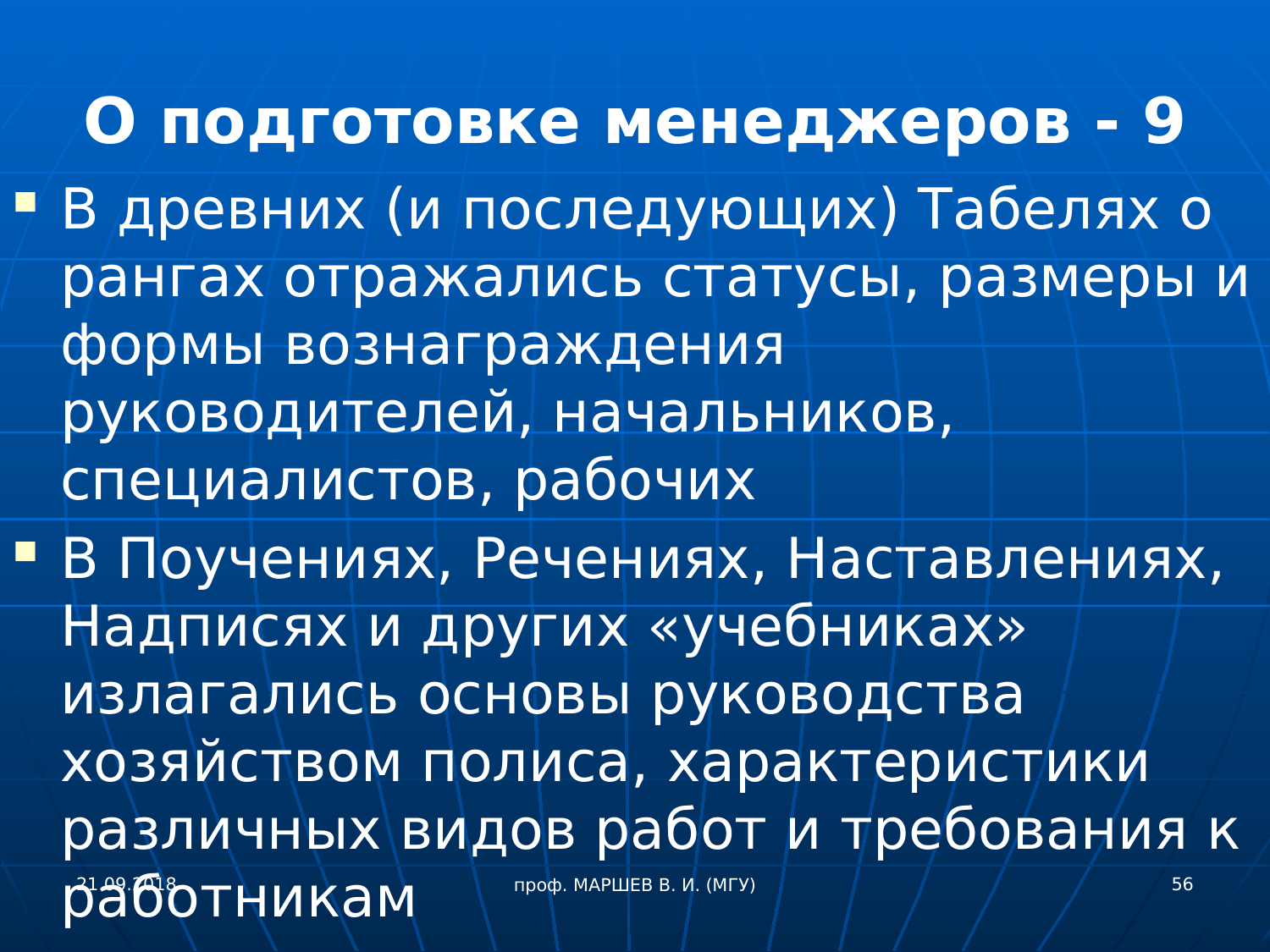

# О подготовке менеджеров - 9
В древних (и последующих) Табелях о рангах отражались статусы, размеры и формы вознаграждения руководителей, начальников, специалистов, рабочих
В Поучениях, Речениях, Наставлениях, Надписях и других «учебниках» излагались основы руководства хозяйством полиса, характеристики различных видов работ и требования к работникам
21.09.2018
56
проф. МАРШЕВ В. И. (МГУ)